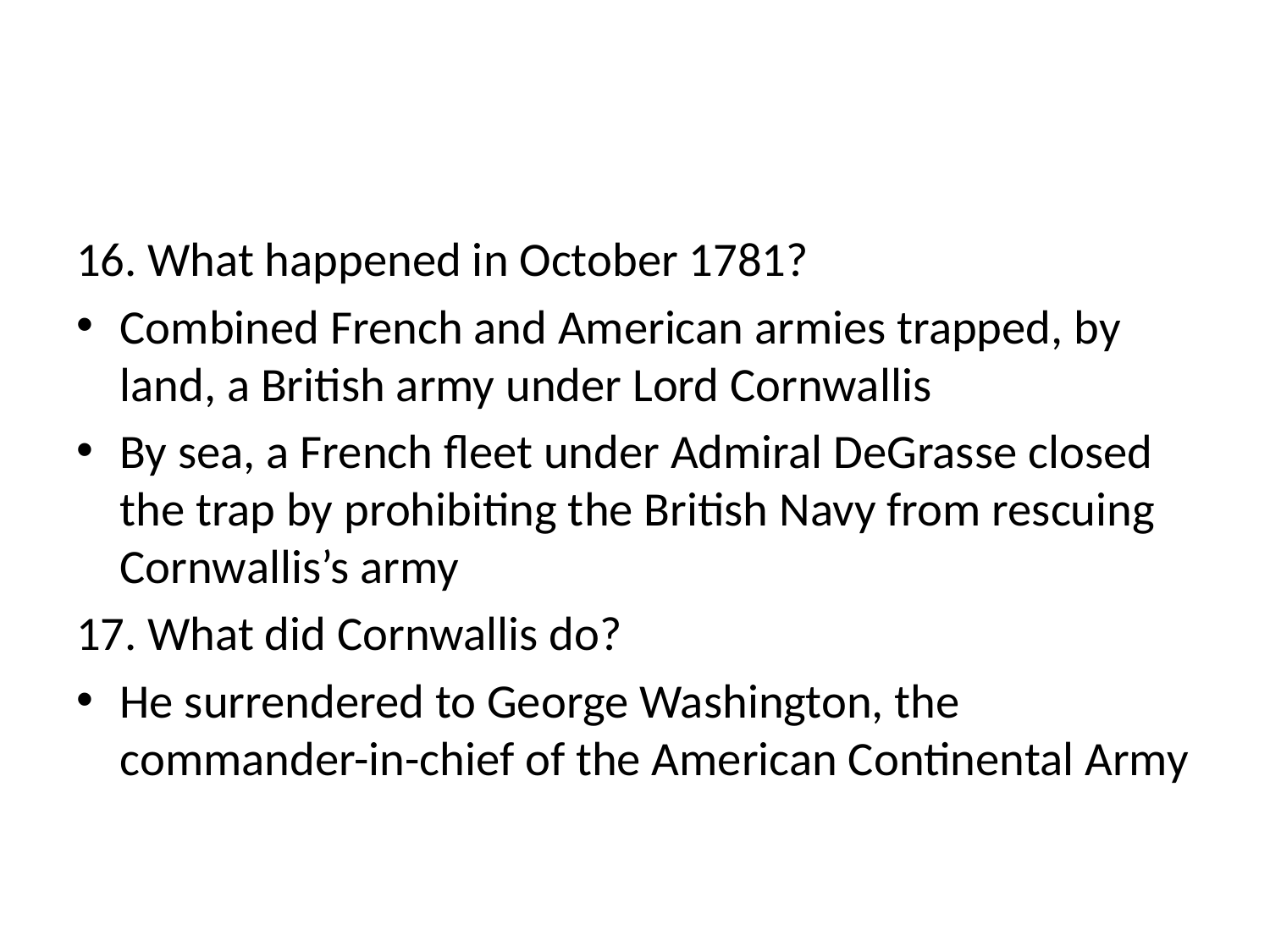

#
16. What happened in October 1781?
Combined French and American armies trapped, by land, a British army under Lord Cornwallis
By sea, a French fleet under Admiral DeGrasse closed the trap by prohibiting the British Navy from rescuing Cornwallis’s army
17. What did Cornwallis do?
He surrendered to George Washington, the commander-in-chief of the American Continental Army